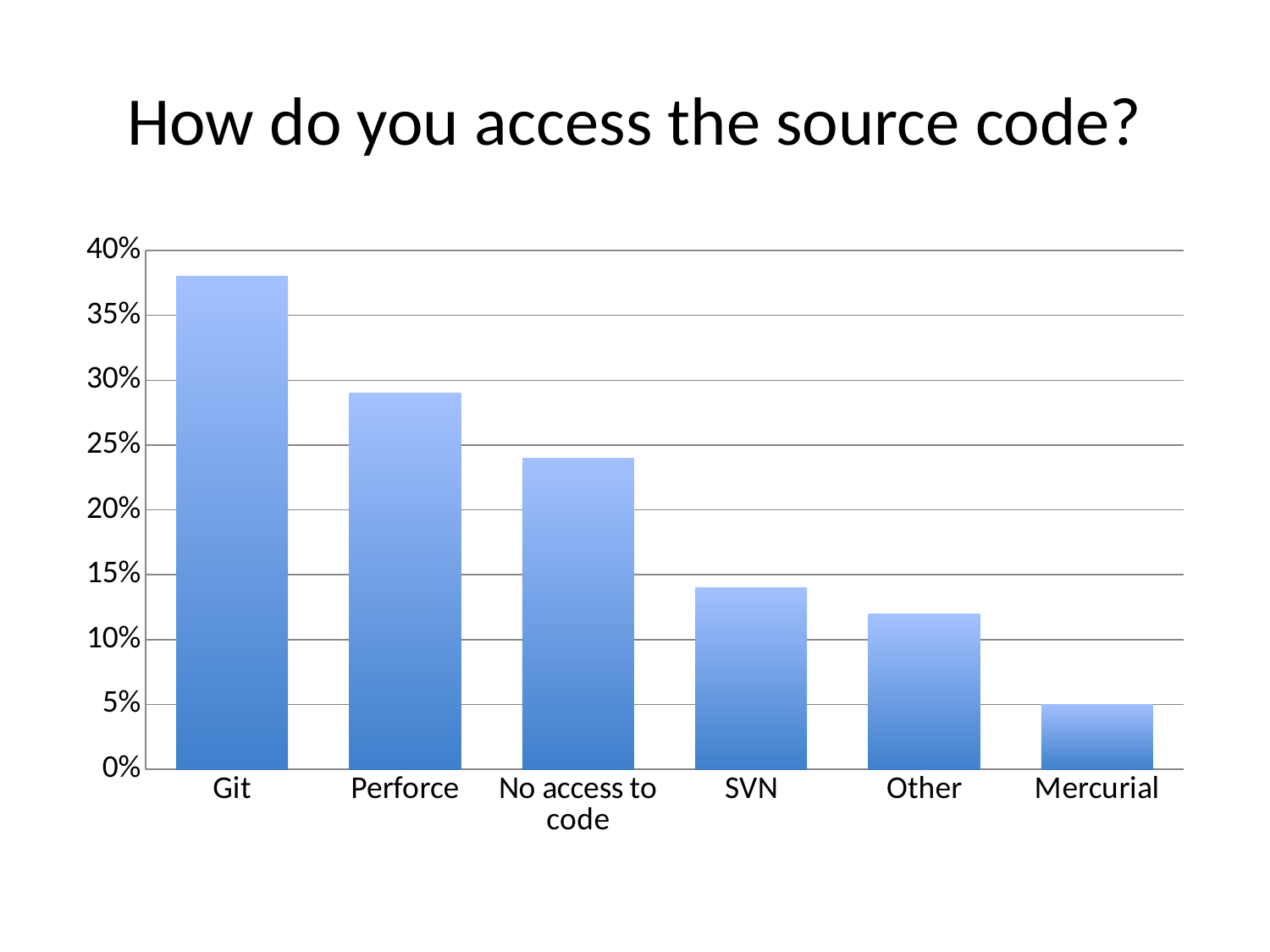

# How do you access the source code?

### Chart

| Category | Column1 |
|---|---|
| Git | 0.38 |
| Perforce | 0.29 |
| No access to code | 0.24 |
| SVN | 0.14 |
| Other | 0.12 |
| Mercurial | 0.05 |